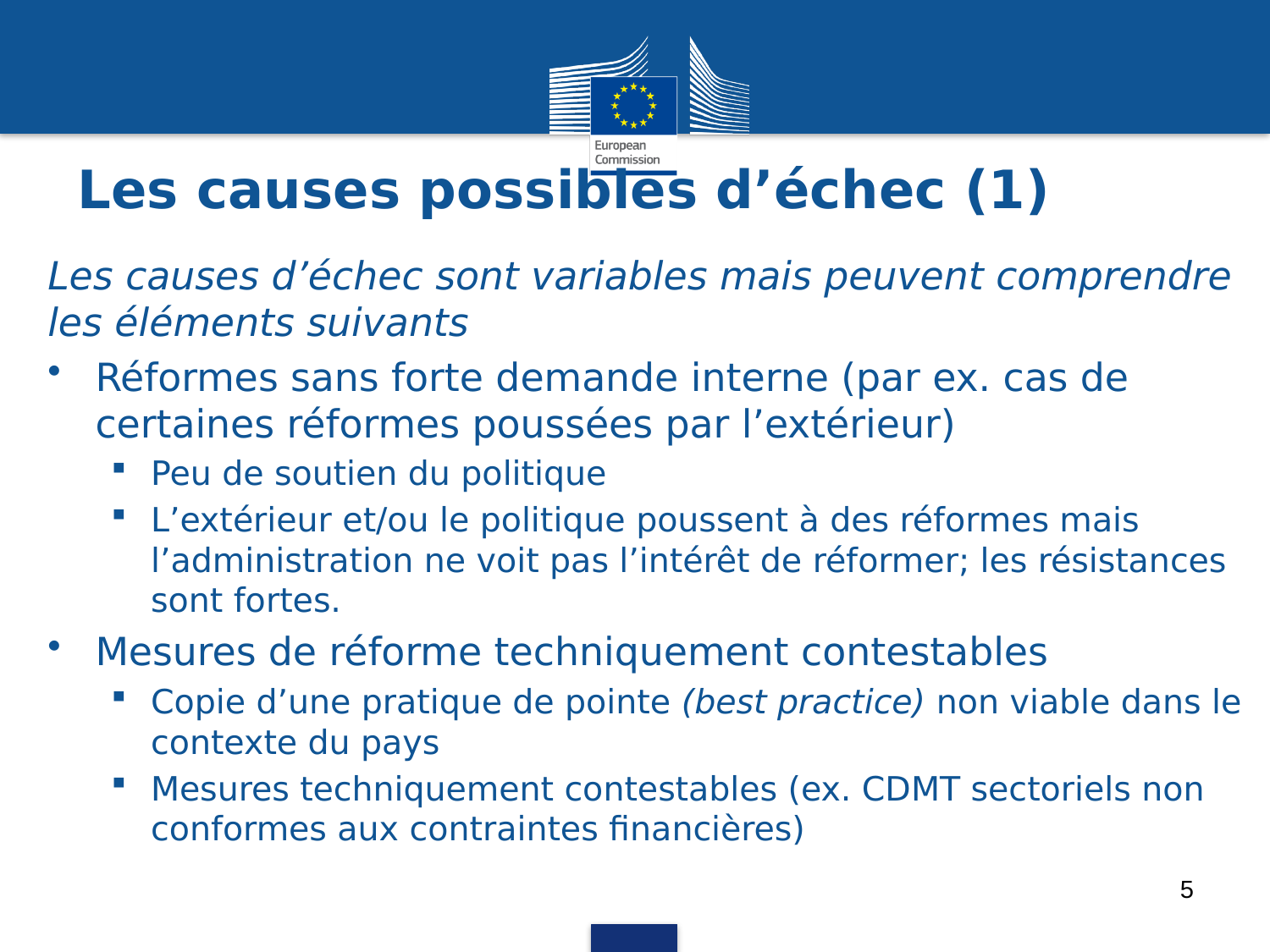

# Les causes possibles d’échec (1)
Les causes d’échec sont variables mais peuvent comprendre les éléments suivants
Réformes sans forte demande interne (par ex. cas de certaines réformes poussées par l’extérieur)
Peu de soutien du politique
L’extérieur et/ou le politique poussent à des réformes mais l’administration ne voit pas l’intérêt de réformer; les résistances sont fortes.
Mesures de réforme techniquement contestables
Copie d’une pratique de pointe (best practice) non viable dans le contexte du pays
Mesures techniquement contestables (ex. CDMT sectoriels non conformes aux contraintes financières)

5